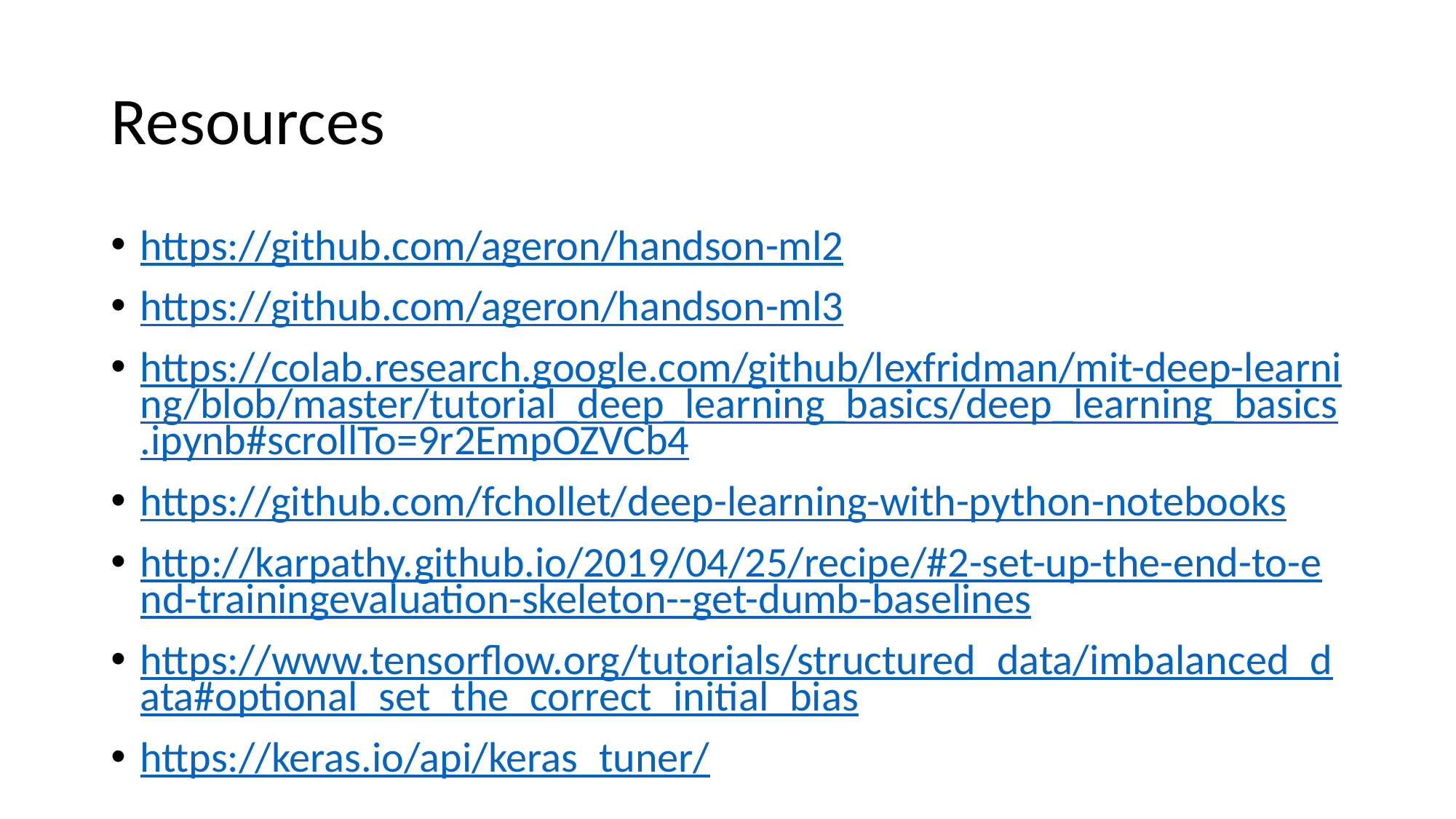

# Resources
https://github.com/ageron/handson-ml2
https://github.com/ageron/handson-ml3
https://colab.research.google.com/github/lexfridman/mit-deep-learning/blob/master/tutorial_deep_learning_basics/deep_learning_basics.ipynb#scrollTo=9r2EmpOZVCb4
https://github.com/fchollet/deep-learning-with-python-notebooks
http://karpathy.github.io/2019/04/25/recipe/#2-set-up-the-end-to-end-trainingevaluation-skeleton--get-dumb-baselines
https://www.tensorflow.org/tutorials/structured_data/imbalanced_data#optional_set_the_correct_initial_bias
https://keras.io/api/keras_tuner/